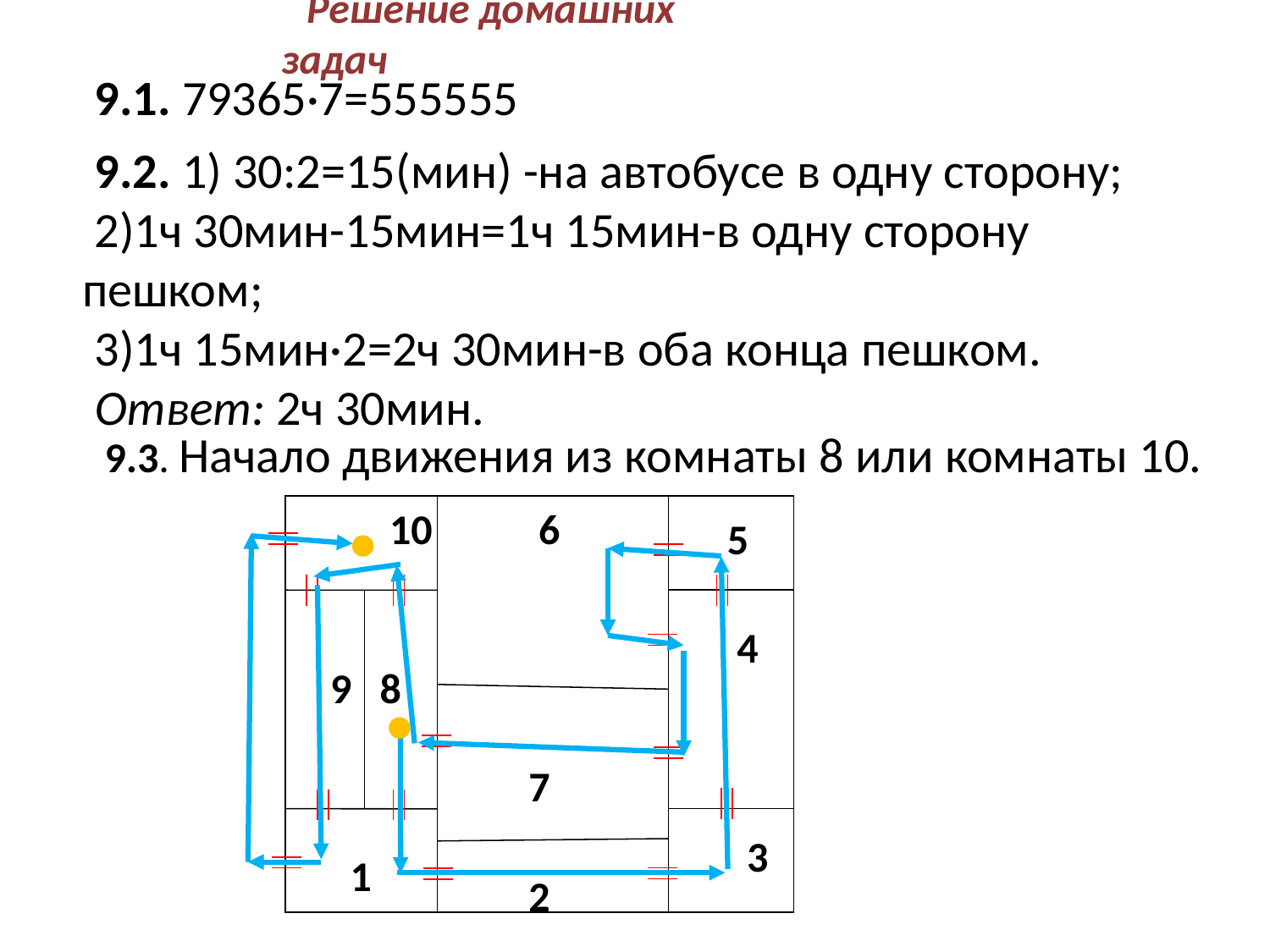

Решение домашних задач
9.1. 79365·7=555555
9.2. 1) 30:2=15(мин) -на автобусе в одну сторону;
2)1ч 30мин-15мин=1ч 15мин-в одну сторону пешком;
3)1ч 15мин·2=2ч 30мин-в оба конца пешком.
Ответ: 2ч 30мин.
9.3. Начало движения из комнаты 8 или комнаты 10.

10
6
5
4
9
8
7
3
1
2